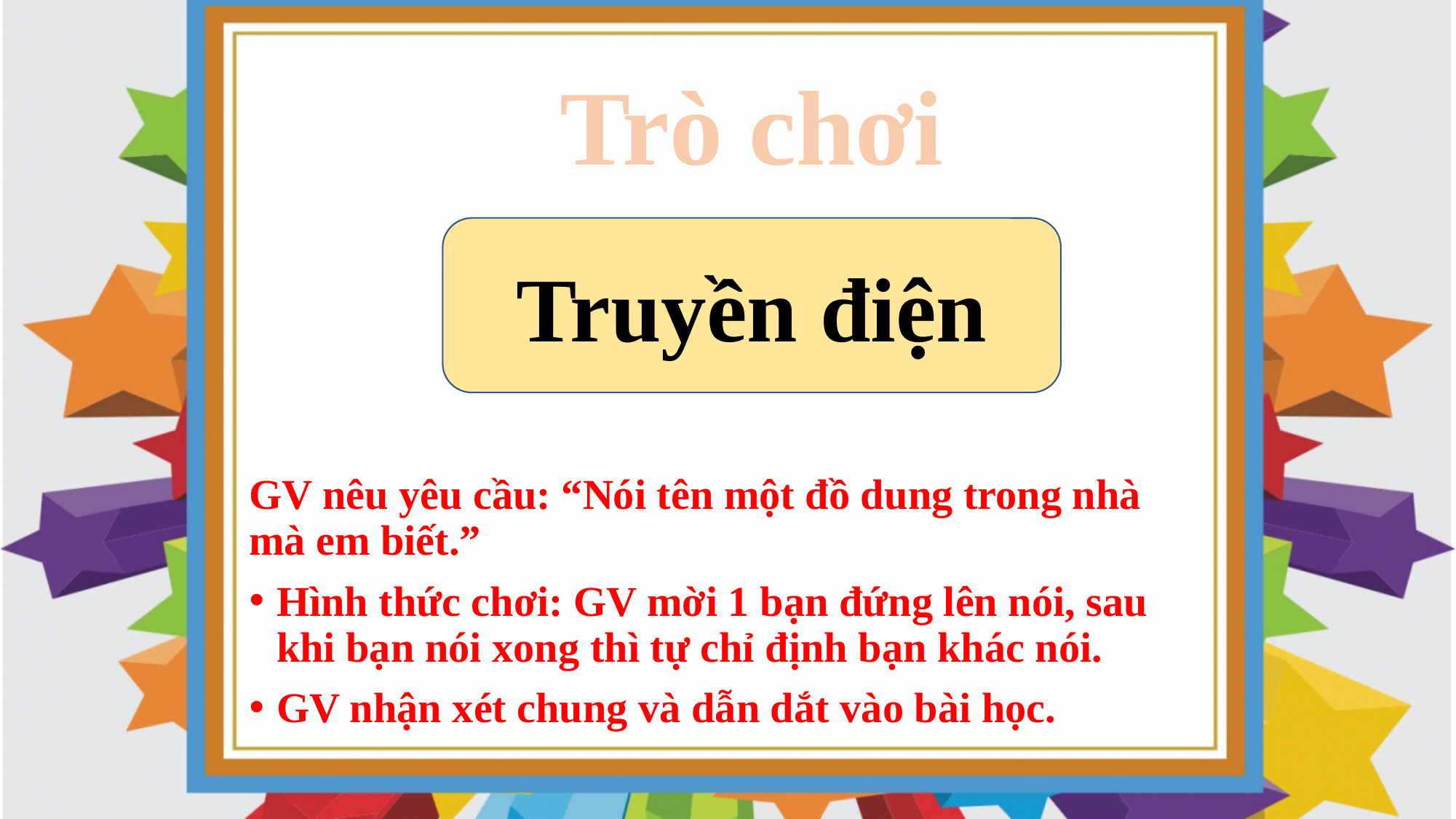

#
Trò chơi

GV nêu yêu cầu: “Nói tên một đồ dung trong nhà mà em biết.”
Hình thức chơi: GV mời 1 bạn đứng lên nói, sau khi bạn nói xong thì tự chỉ định bạn khác nói.
GV nhận xét chung và dẫn dắt vào bài học.

Truyền điện